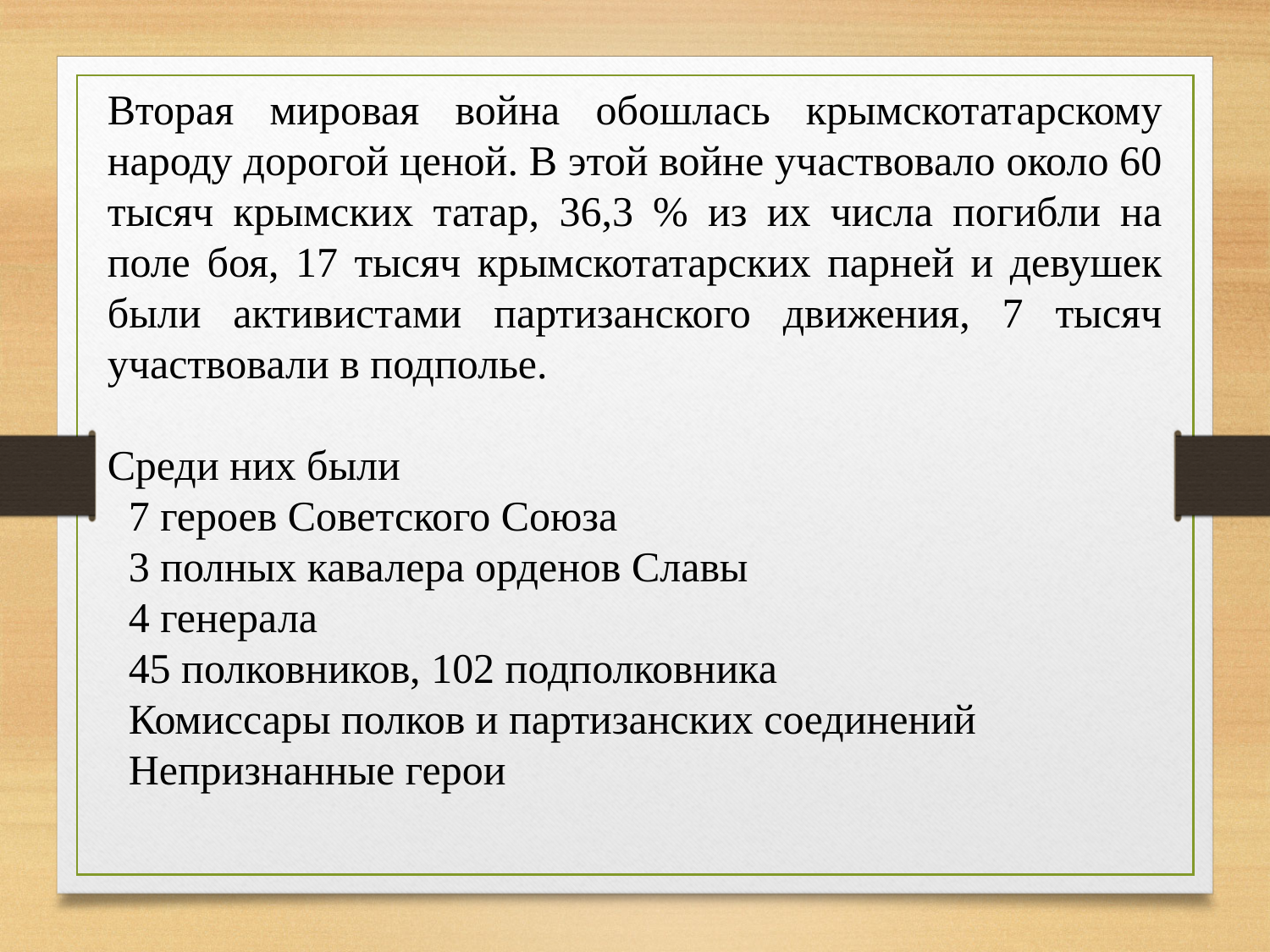

Вторая мировая война обошлась крымскотатарскому народу дорогой ценой. В этой войне участвовало около 60 тысяч крымских татар, 36,3 % из их числа погибли на поле боя, 17 тысяч крымскотатарских парней и девушек были активистами партизанского движения, 7 тысяч участвовали в подполье.

Среди них были
  7 героев Советского Союза
  3 полных кавалера орденов Славы
  4 генерала
  45 полковников, 102 подполковника
  Комиссары полков и партизанских соединений
  Непризнанные герои